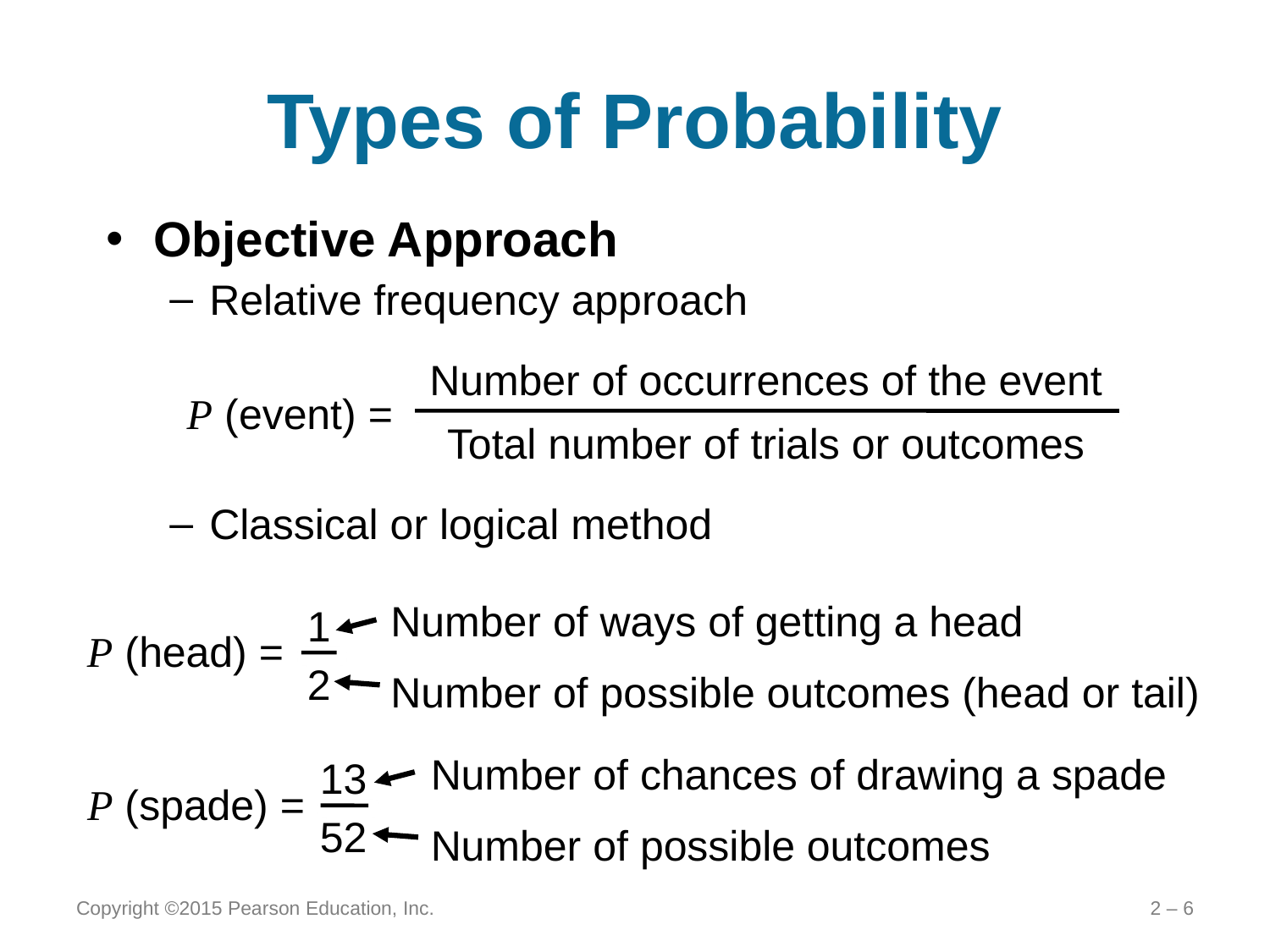

# Types of Probability
Objective Approach
Relative frequency approach
Number of occurrences of the event
Total number of trials or outcomes

P (event) =
Classical or logical method
Number of ways of getting a head
Number of possible outcomes (head or tail)
1
2

P (head) =

Number of chances of drawing a spade
Number of possible outcomes
13
52

P (spade) =

Copyright ©2015 Pearson Education, Inc.
2 – 6